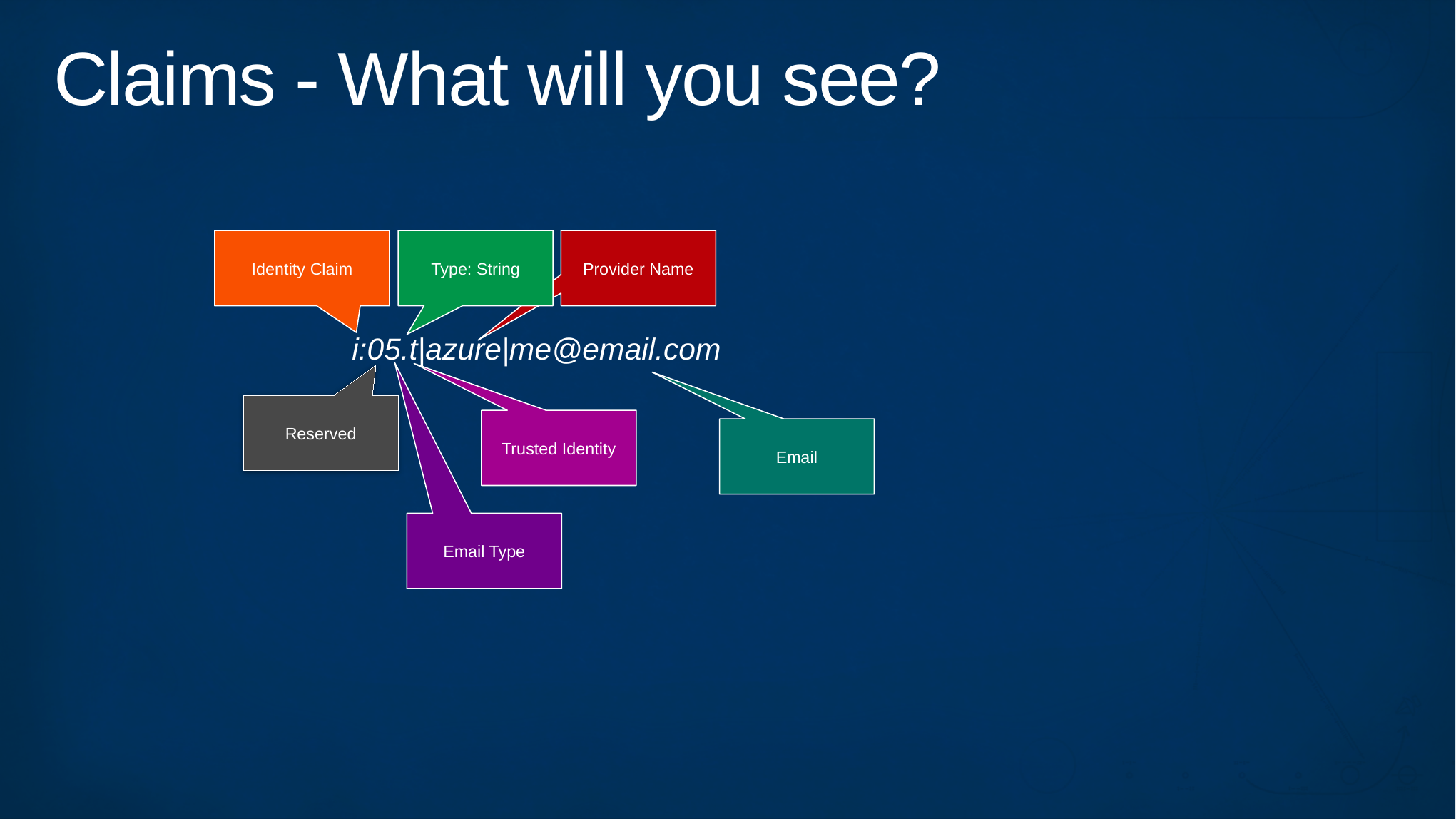

# Claims - What will you see?
Identity Claim
Type: String
Provider Name
i:05.t|azure|me@email.com
Reserved
Trusted Identity
Email
Email Type